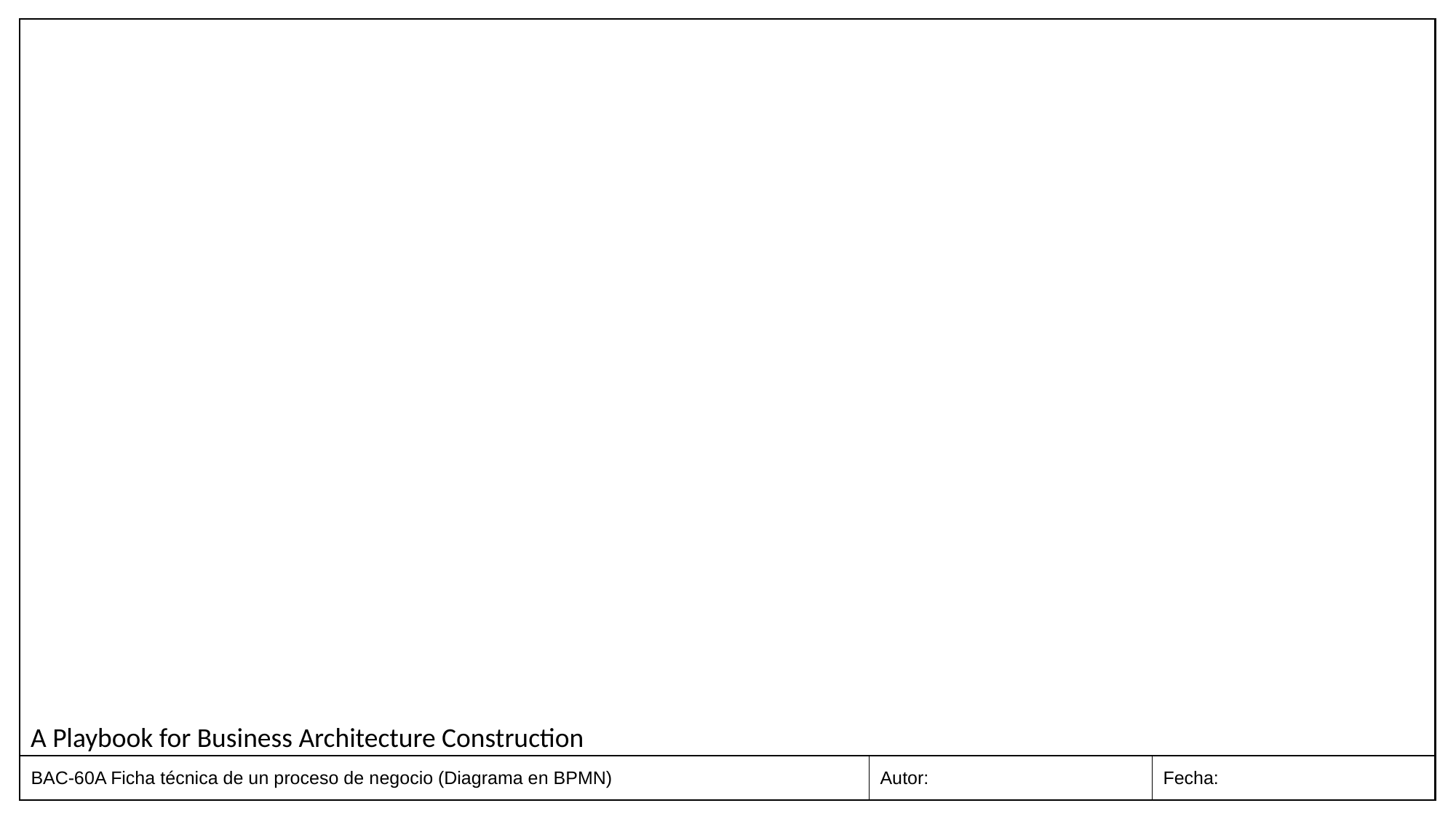

A Playbook for Business Architecture Construction
| BAC-60A Ficha técnica de un proceso de negocio (Diagrama en BPMN) | Autor: | Fecha: |
| --- | --- | --- |